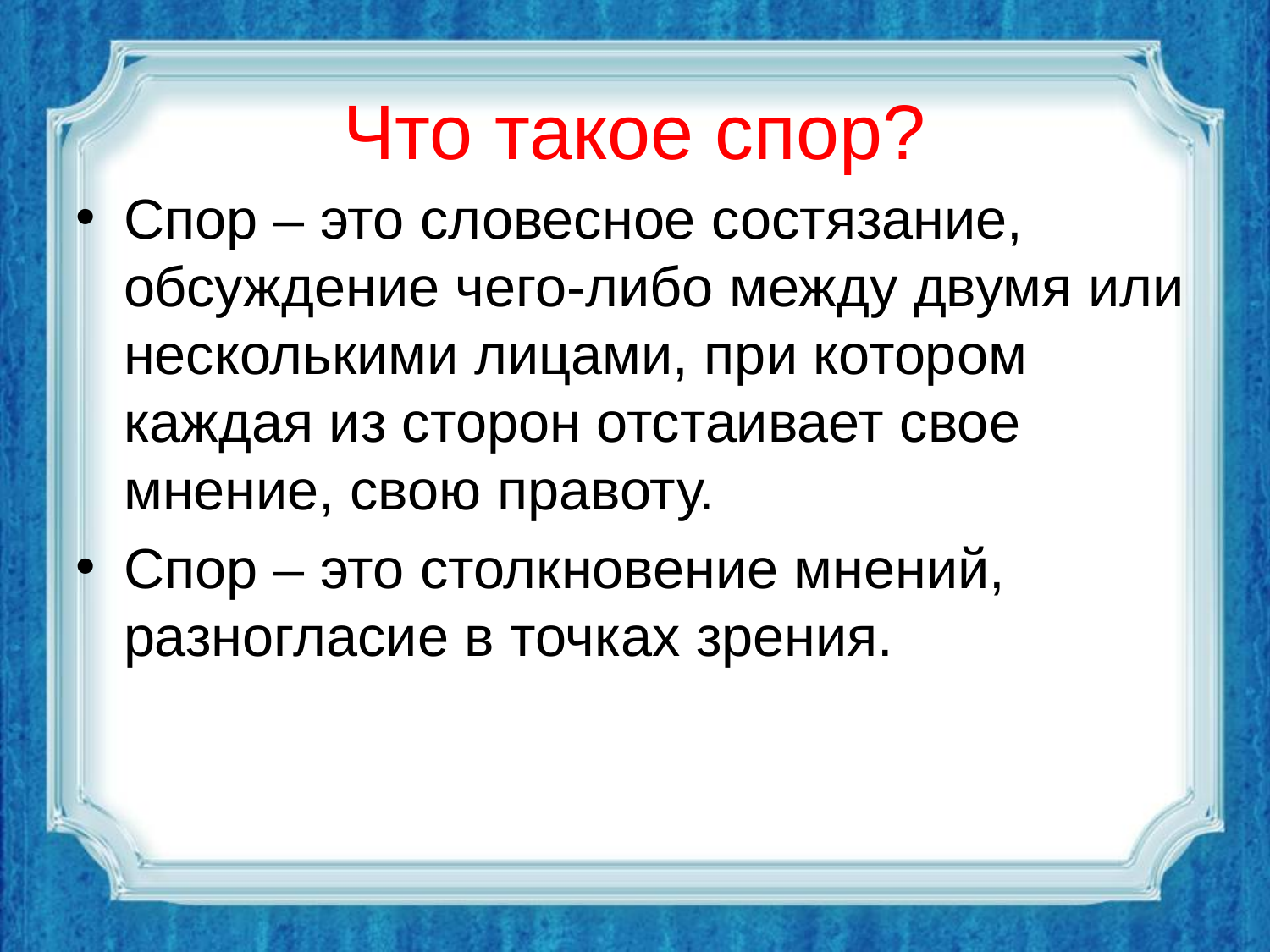

# Что такое спор?
Спор – это словесное состязание, обсуждение чего-либо между двумя или несколькими лицами, при котором каждая из сторон отстаивает свое мнение, свою правоту.
Спор – это столкновение мнений, разногласие в точках зрения.